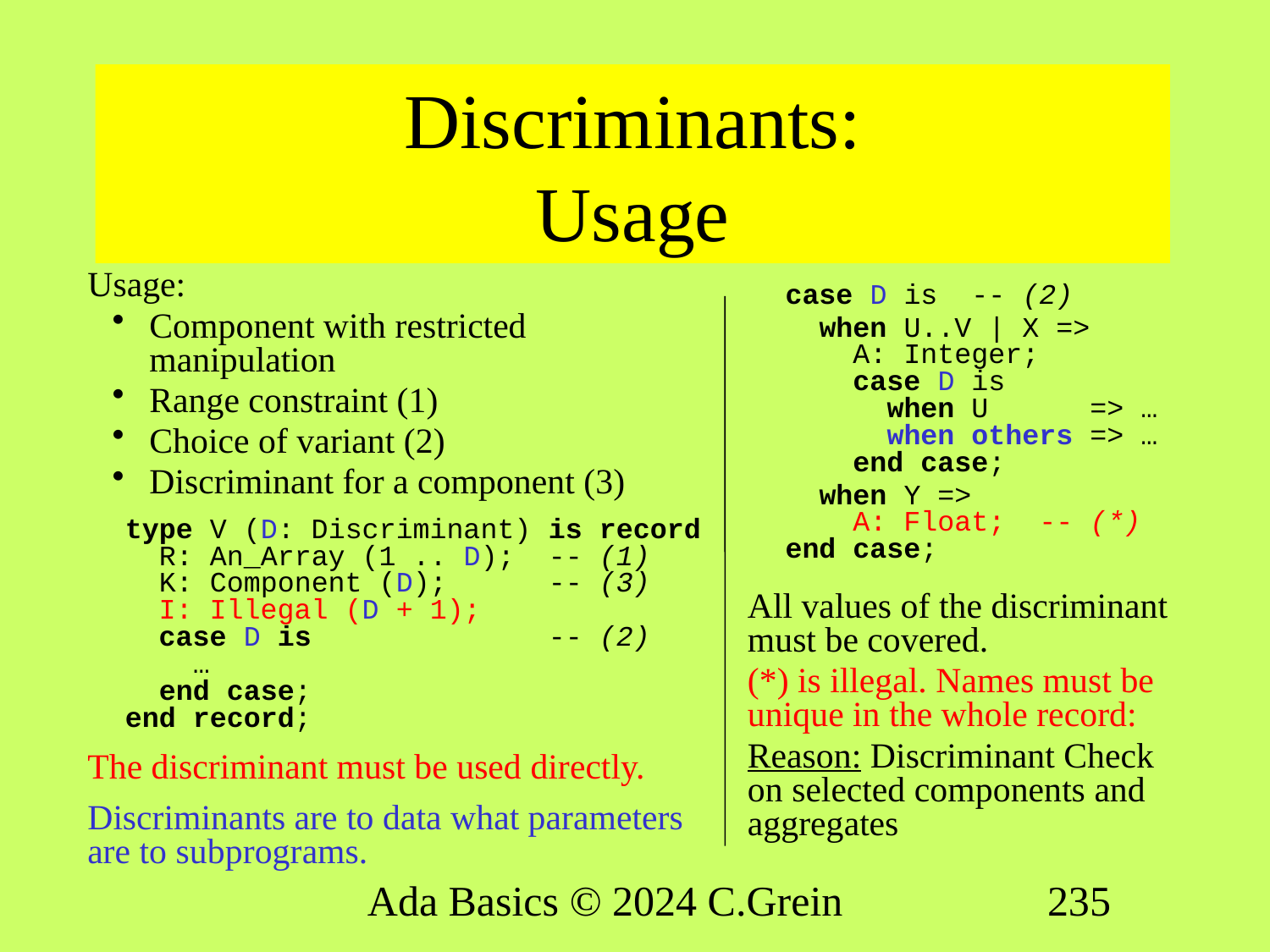

# Discriminants: Usage
Usage:
Component with restricted manipulation
Range constraint (1)
Choice of variant (2)
Discriminant for a component (3)
type V (D: Discriminant) is record
  R: An_Array (1 .. D);  -- (1)
  K: Component (D);      -- (3)
  I: Illegal (D + 1);
  case D is              -- (2)
    …
  end case;
end record;

The discriminant must be used directly.
Discriminants are to data what parameters are to subprograms.

case D is  -- (2)
  when U..V | X =>
    A: Integer;
    case D is
      when U      => …
      when others => …
    end case;
  when Y =>
    A: Float;  -- (*)
end case;

All values of the discriminant must be covered.
(*) is illegal. Names must be unique in the whole record:
Reason: Discriminant Check on selected components and aggregates

Ada Basics © 2024 C.Grein
235